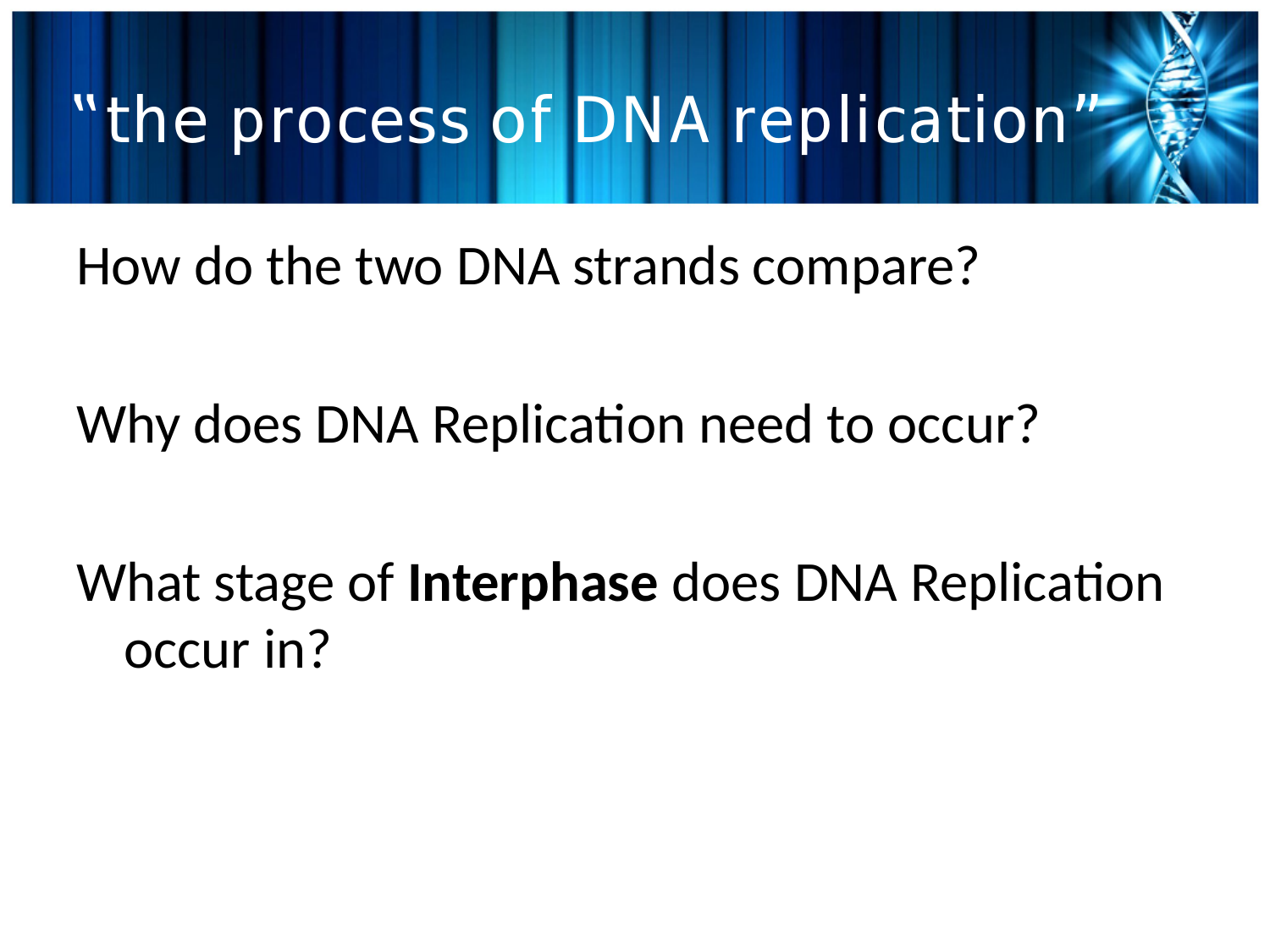

# “the process of DNA replication”
How do the two DNA strands compare?

Why does DNA Replication need to occur?

What stage of Interphase does DNA Replication occur in?